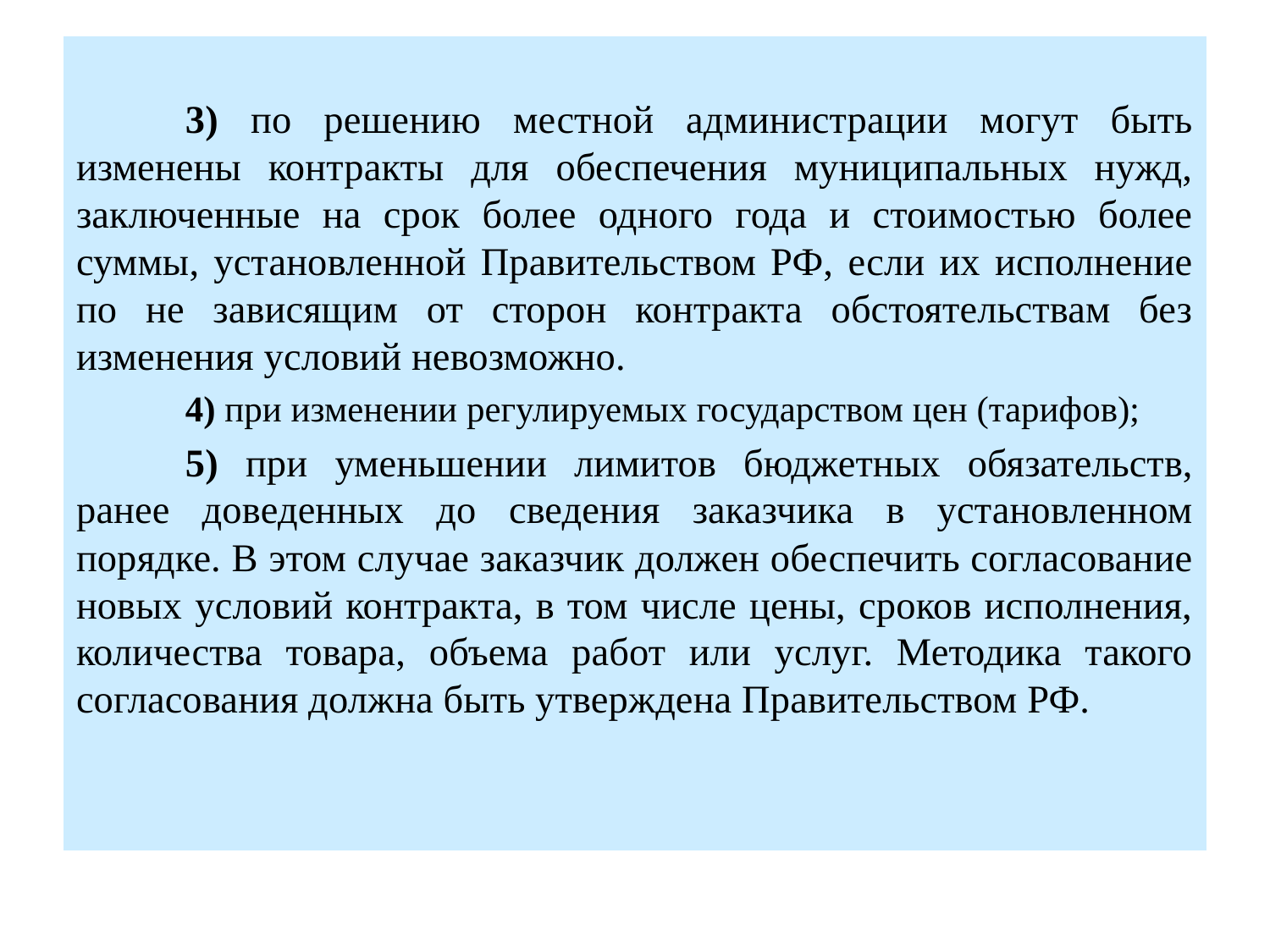

3) по решению местной администрации могут быть изменены контракты для обеспечения муниципальных нужд, заключенные на срок более одного года и стоимостью более суммы, установленной Правительством РФ, если их исполнение по не зависящим от сторон контракта обстоятельствам без изменения условий невозможно.
	4) при изменении регулируемых государством цен (тарифов);
	5) при уменьшении лимитов бюджетных обязательств, ранее доведенных до сведения заказчика в установленном порядке. В этом случае заказчик должен обеспечить согласование новых условий контракта, в том числе цены, сроков исполнения, количества товара, объема работ или услуг. Методика такого согласования должна быть утверждена Правительством РФ.